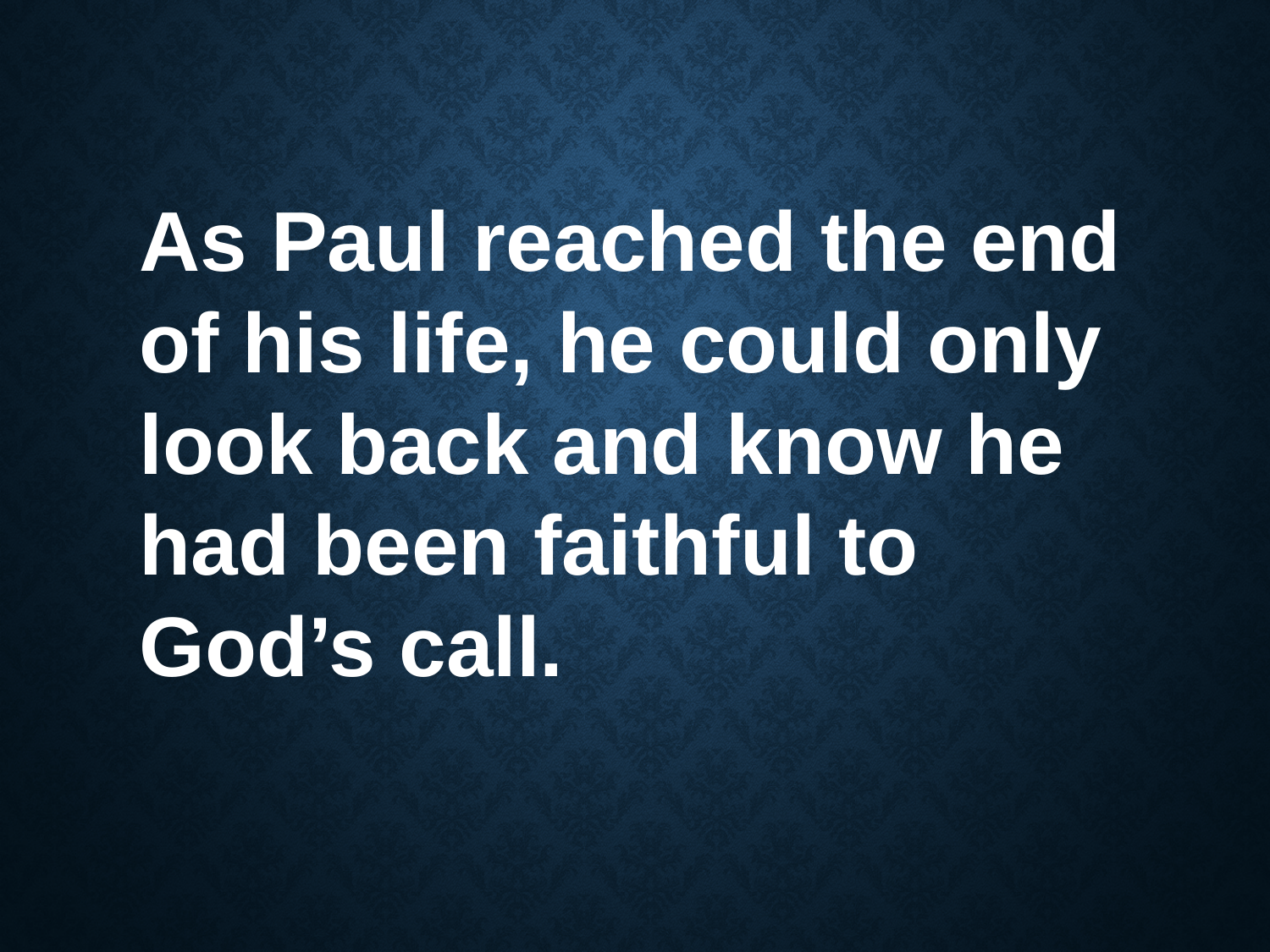

As Paul reached the end of his life, he could only look back and know he had been faithful to God’s call.